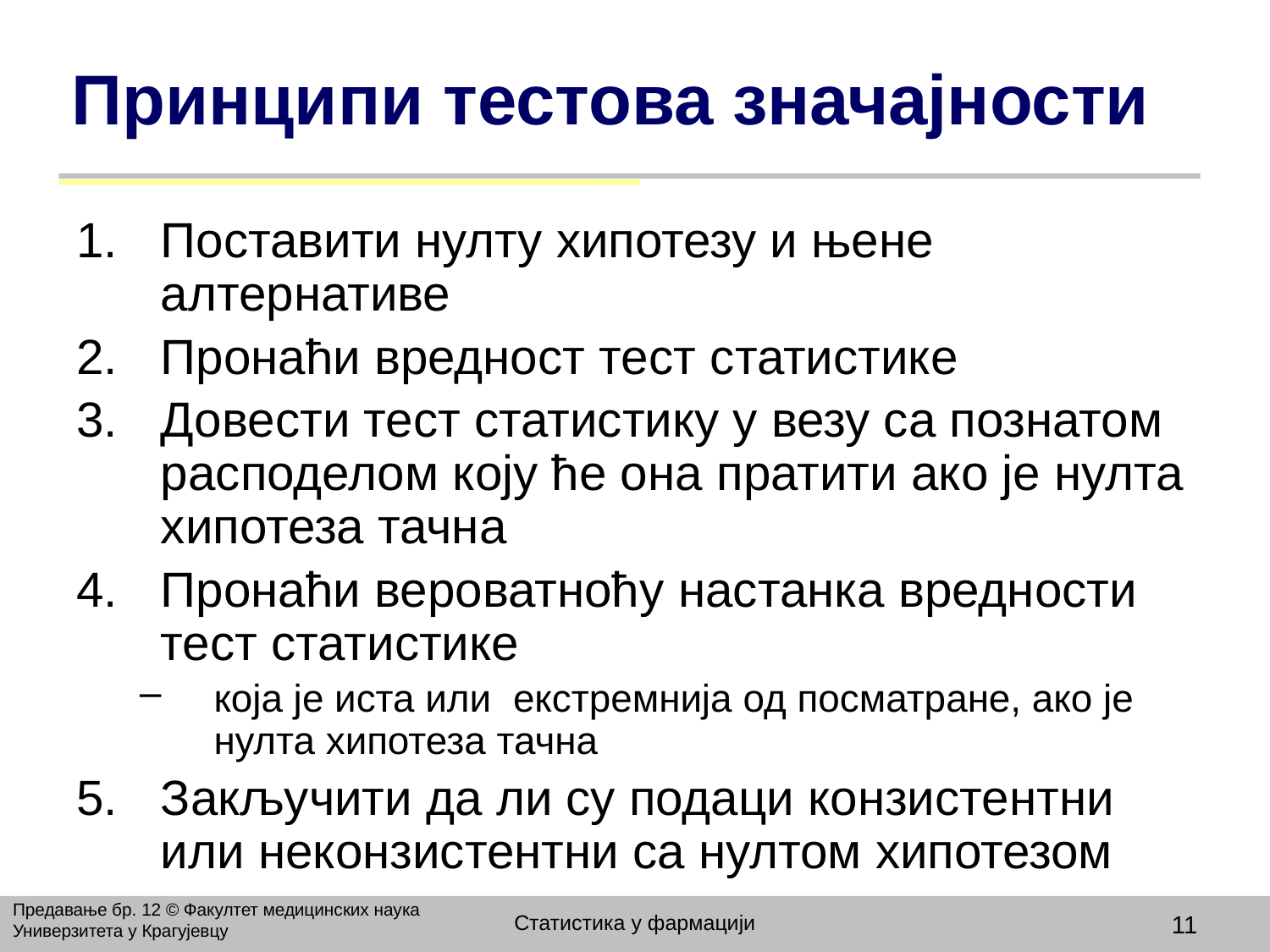

# Принципи тестова значајности
Поставити нулту хипотезу и њене алтернативе
Пронаћи вредност тест статистике
Довести тест статистику у везу са познатом расподелом коју ће она пратити ако је нулта хипотеза тачна
Пронаћи вероватноћу настанка вредности тест статистике
која је иста или  екстремнија од посматране, ако је нулта хипотеза тачна
Закључити да ли су подаци конзистентни или неконзистентни са нултом хипотезом
Предавање бр. 12 © Факултет медицинских наука Универзитета у Крагујевцу
Статистика у фармацији
11